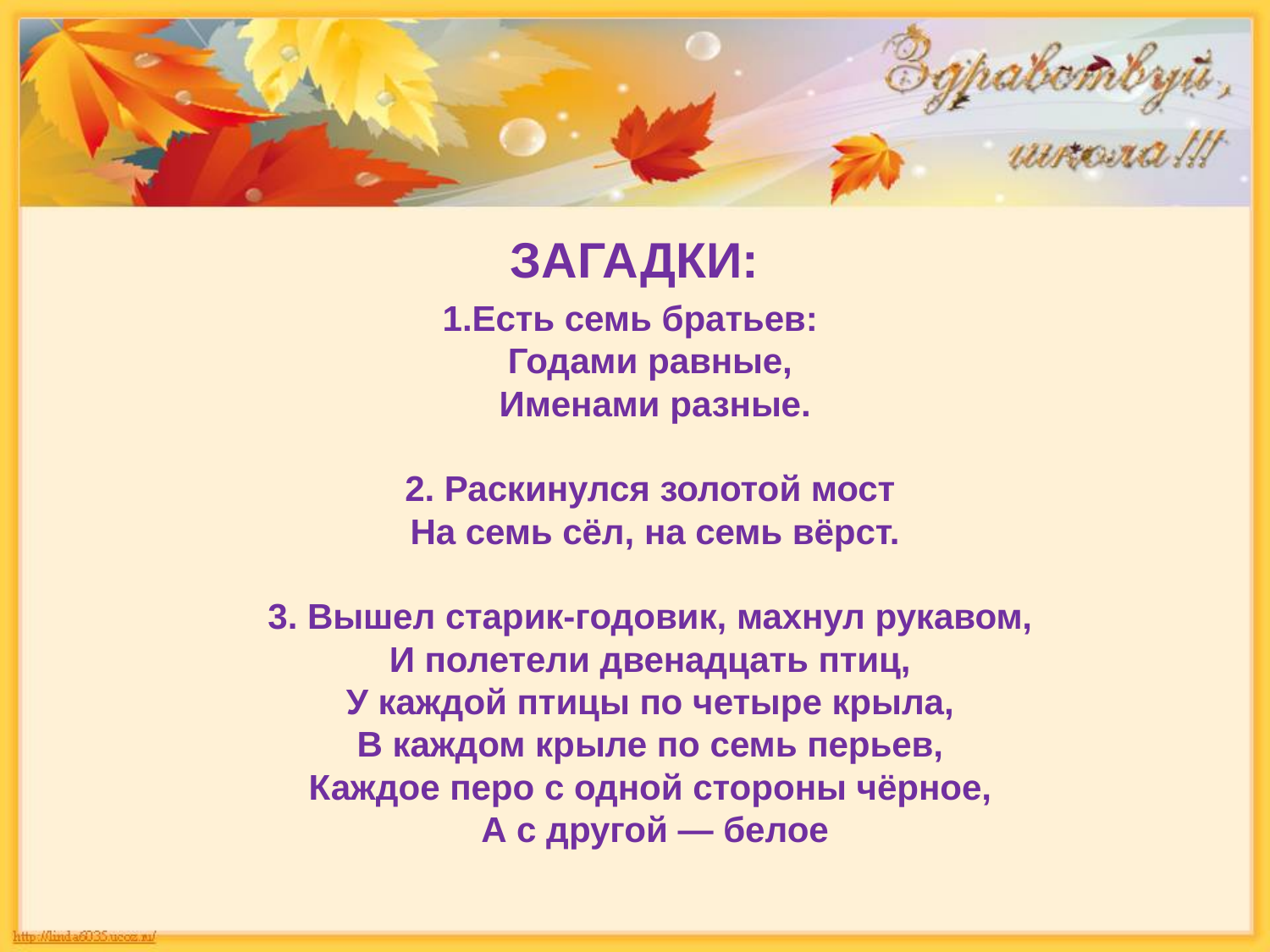

ЗАГАДКИ:
1.Есть семь братьев:
Годами равные,
Именами разные.
2. Раскинулся золотой мост
На семь сёл, на семь вёрст.
3. Вышел старик-годовик, махнул рукавом,
И полетели двенадцать птиц,
У каждой птицы по четыре крыла,
В каждом крыле по семь перьев,
Каждое перо с одной стороны чёрное,
А с другой — белое